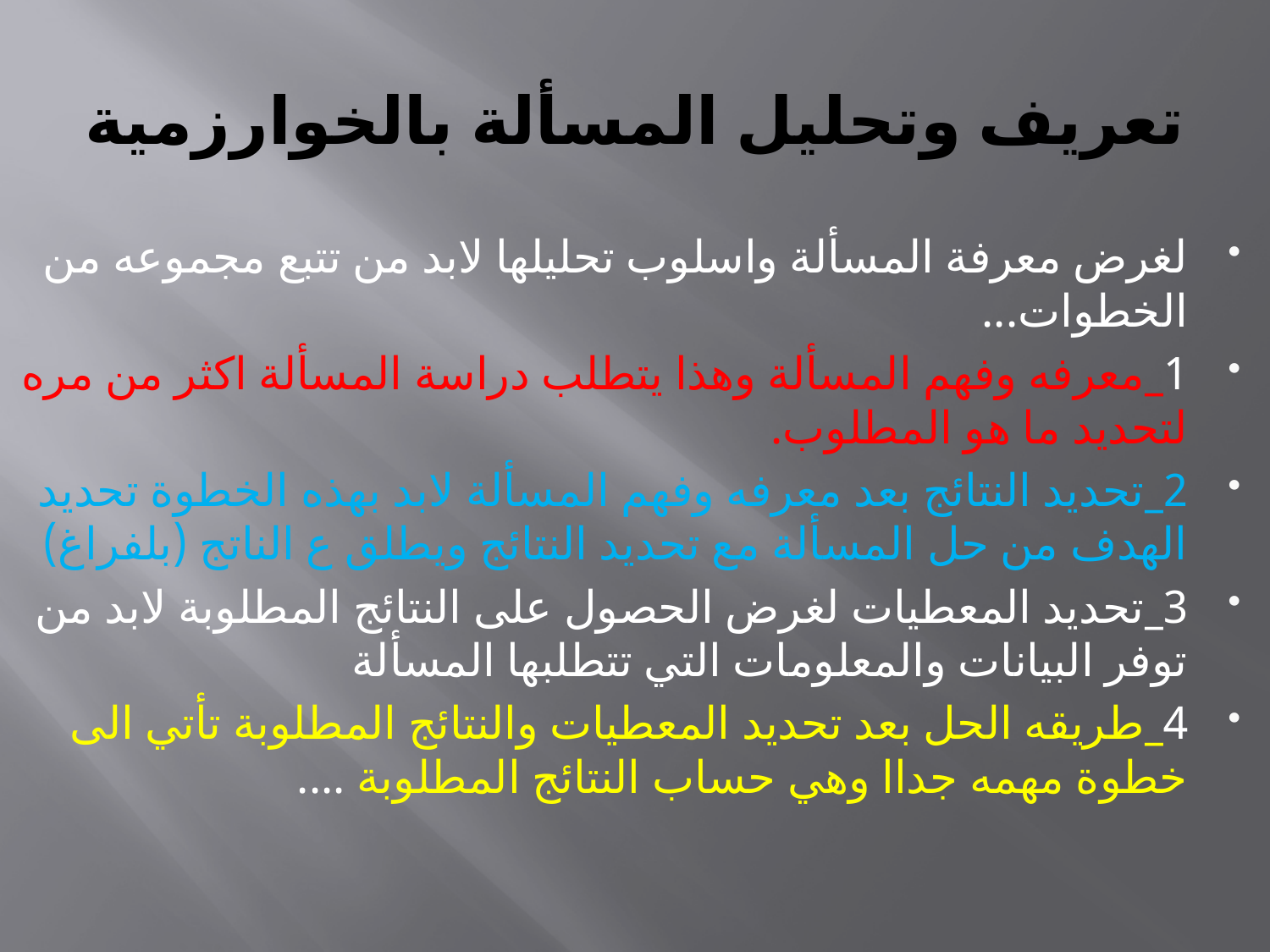

# تعريف وتحليل المسألة بالخوارزمية
لغرض معرفة المسألة واسلوب تحليلها لابد من تتبع مجموعه من الخطوات...
1_معرفه وفهم المسألة وهذا يتطلب دراسة المسألة اكثر من مره لتحديد ما هو المطلوب.
2_تحديد النتائج بعد معرفه وفهم المسألة لابد بهذه الخطوة تحديد الهدف من حل المسألة مع تحديد النتائج ويطلق ع الناتج (بلفراغ)
3_تحديد المعطيات لغرض الحصول على النتائج المطلوبة لابد من توفر البيانات والمعلومات التي تتطلبها المسألة
4_طريقه الحل بعد تحديد المعطيات والنتائج المطلوبة تأتي الى خطوة مهمه جداا وهي حساب النتائج المطلوبة ....